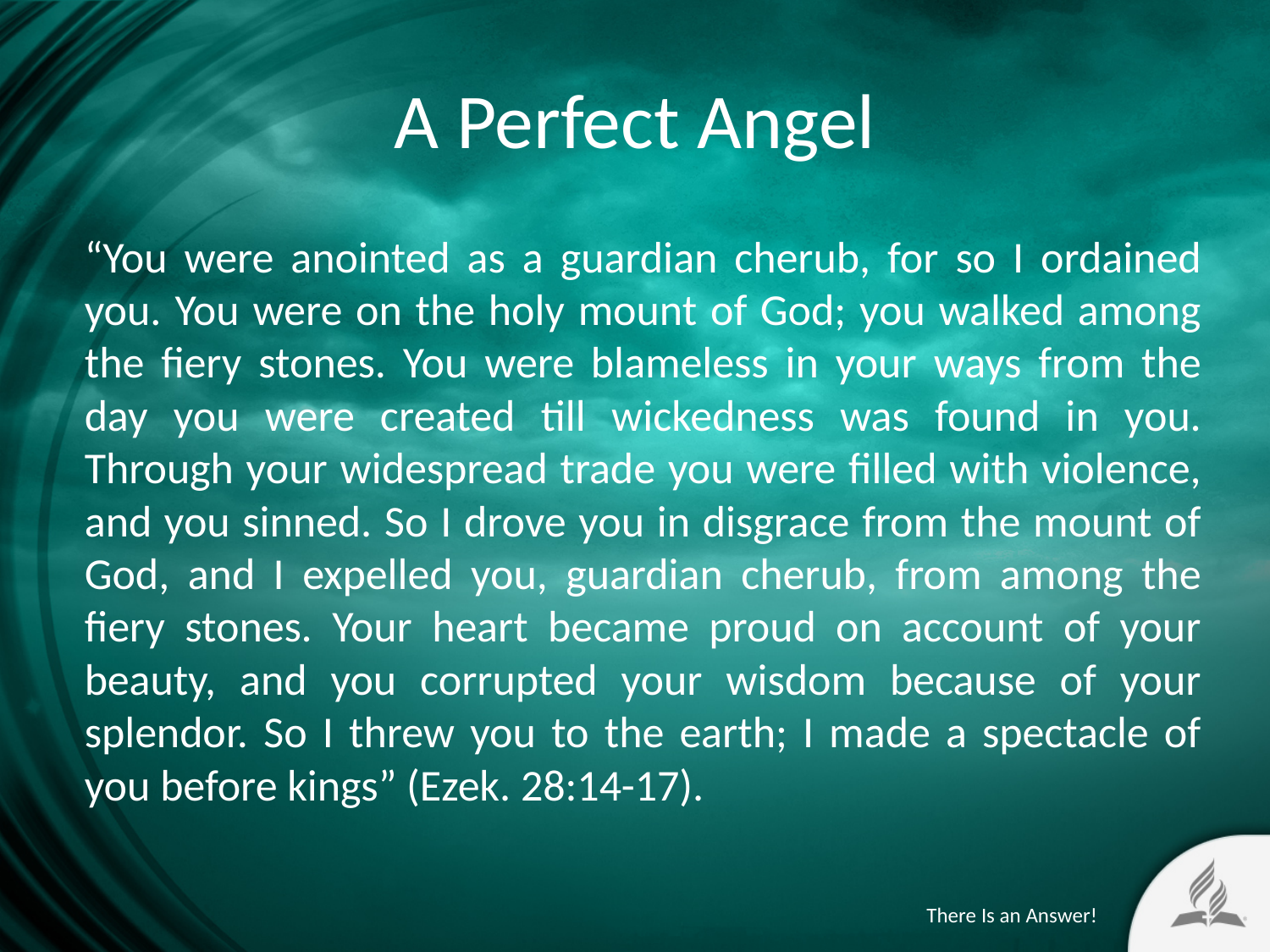

# A Perfect Angel
“You were anointed as a guardian cherub, for so I ordained you. You were on the holy mount of God; you walked among the fiery stones. You were blameless in your ways from the day you were created till wickedness was found in you. Through your widespread trade you were filled with violence, and you sinned. So I drove you in disgrace from the mount of God, and I expelled you, guardian cherub, from among the fiery stones. Your heart became proud on account of your beauty, and you corrupted your wisdom because of your splendor. So I threw you to the earth; I made a spectacle of you before kings” (Ezek. 28:14-17).
There Is an Answer!